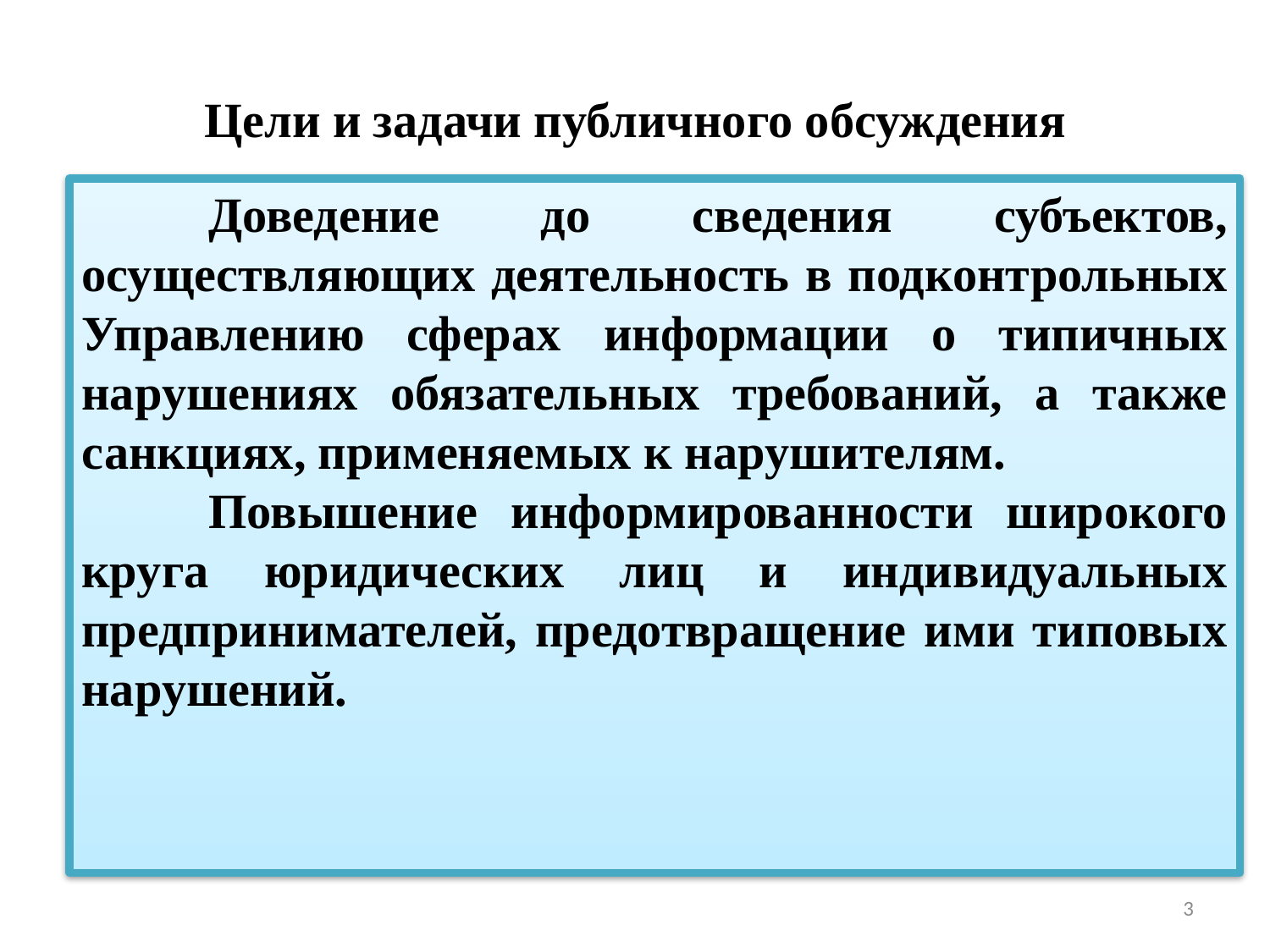

# Цели и задачи публичного обсуждения
	Доведение до сведения субъектов, осуществляющих деятельность в подконтрольных Управлению сферах информации о типичных нарушениях обязательных требований, а также санкциях, применяемых к нарушителям.
	Повышение информированности широкого круга юридических лиц и индивидуальных предпринимателей, предотвращение ими типовых нарушений.

3